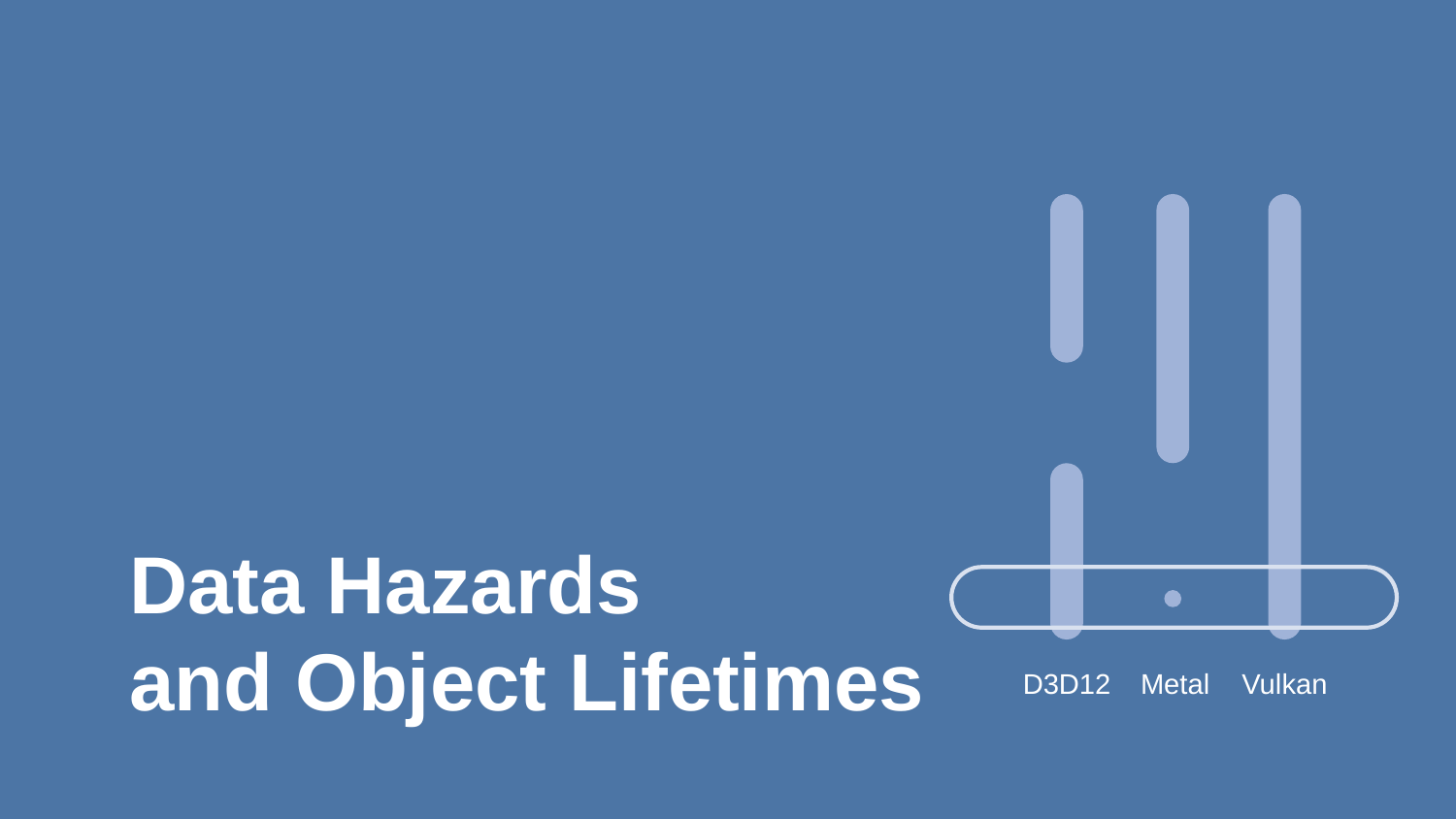

# Data Hazards and Object Lifetimes

D3D12
Metal
Vulkan